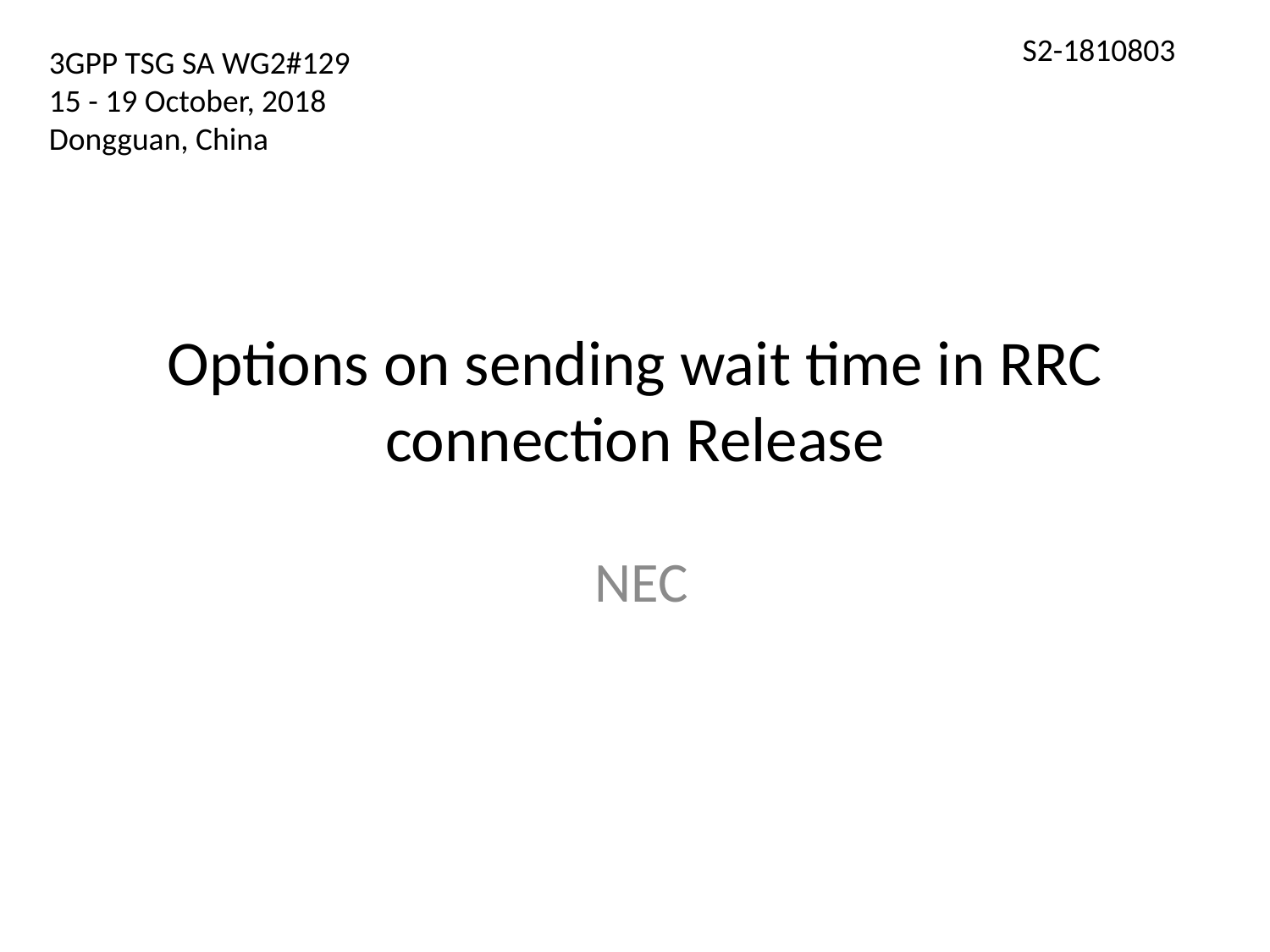

S2-1810803
3GPP TSG SA WG2#129
15 - 19 October, 2018
Dongguan, China
# Options on sending wait time in RRC connection Release
 NEC